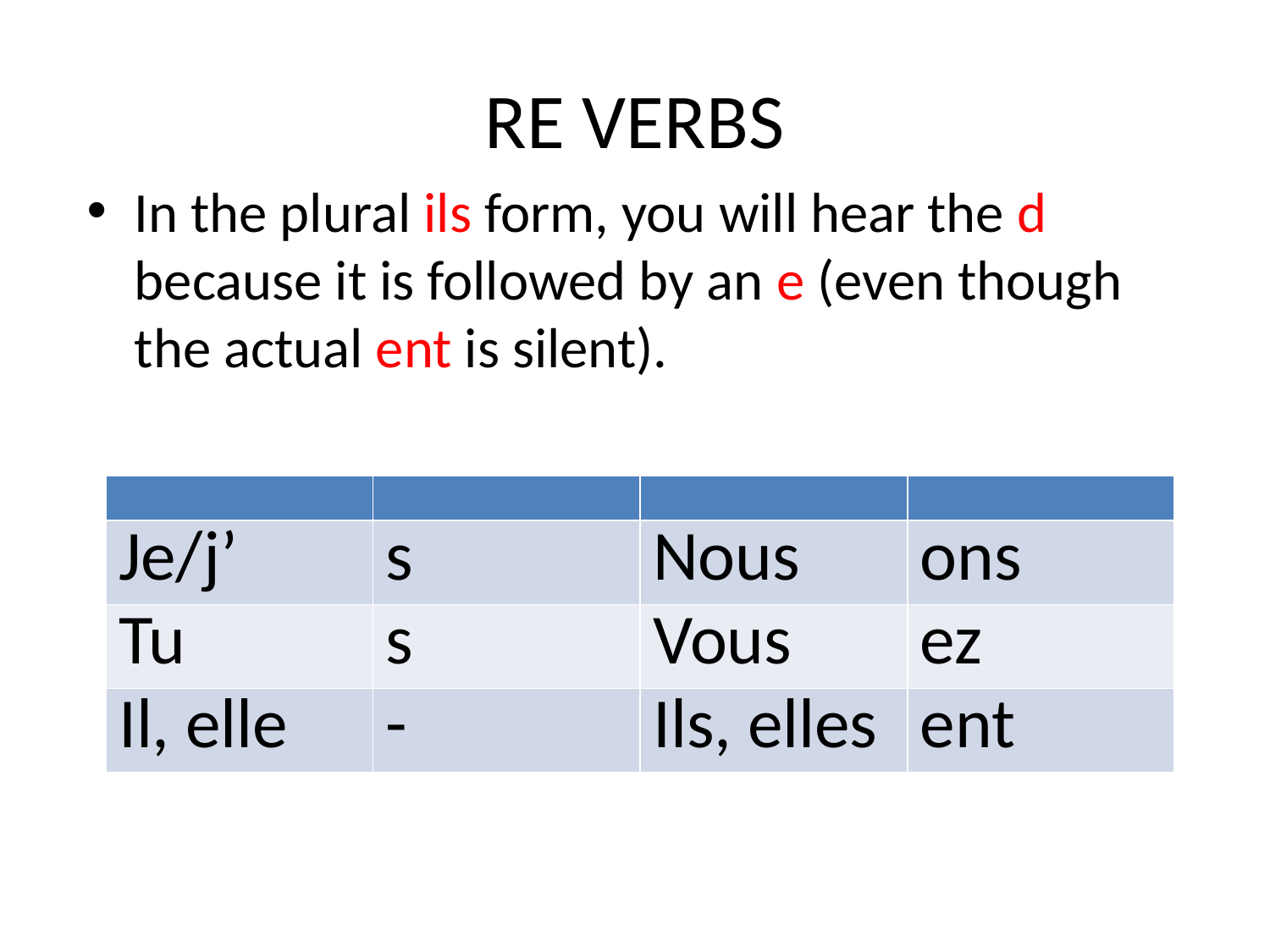

# RE VERBS
In the plural ils form, you will hear the d because it is followed by an e (even though the actual ent is silent).

|  |  |  |  |
| --- | --- | --- | --- |
| Je/j’ | s | Nous | ons |
| Tu | s | Vous | ez |
| Il, elle | - | Ils, elles | ent |